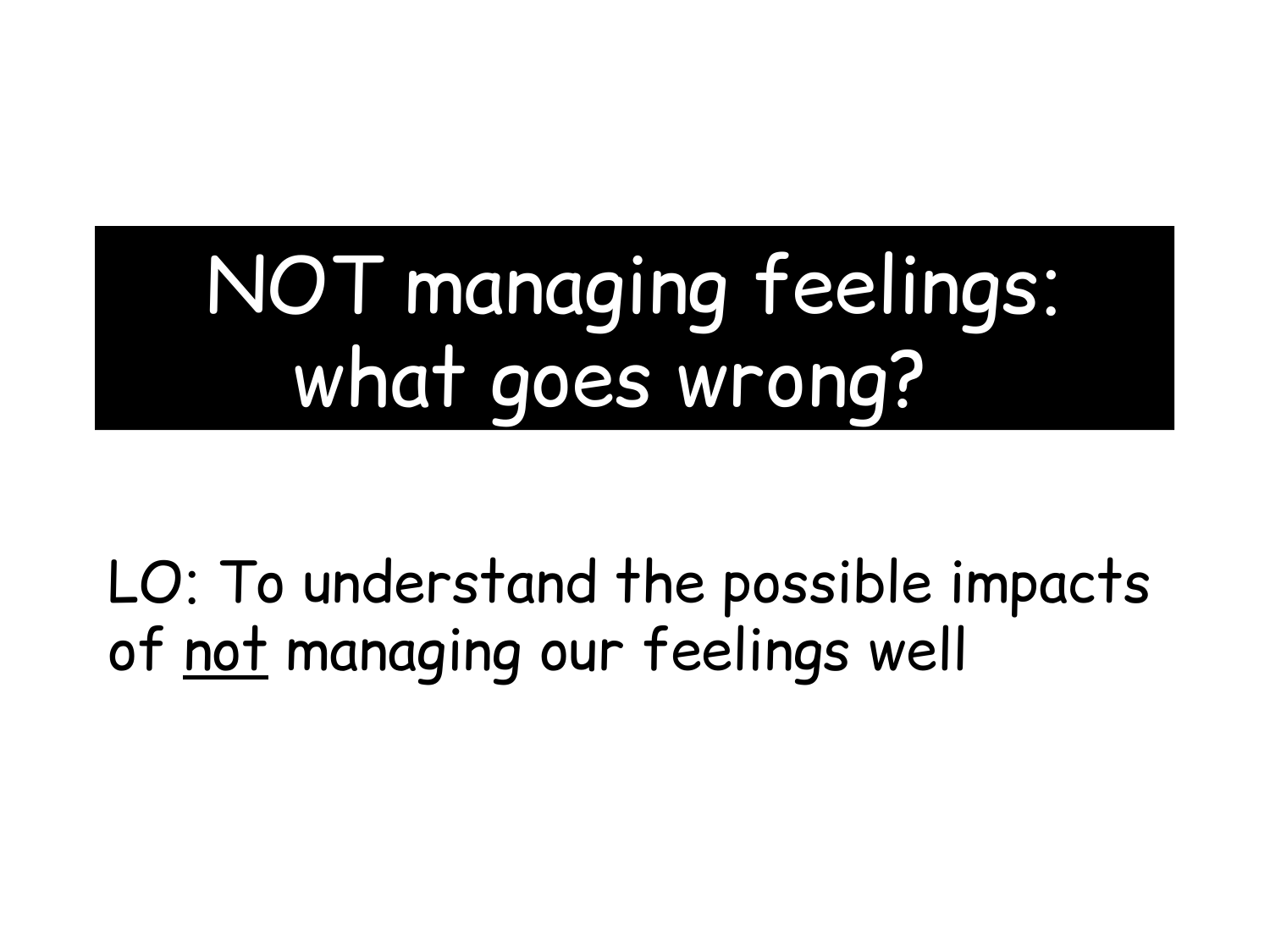

# NOT managing feelings: what goes wrong?
LO: To understand the possible impacts of not managing our feelings well